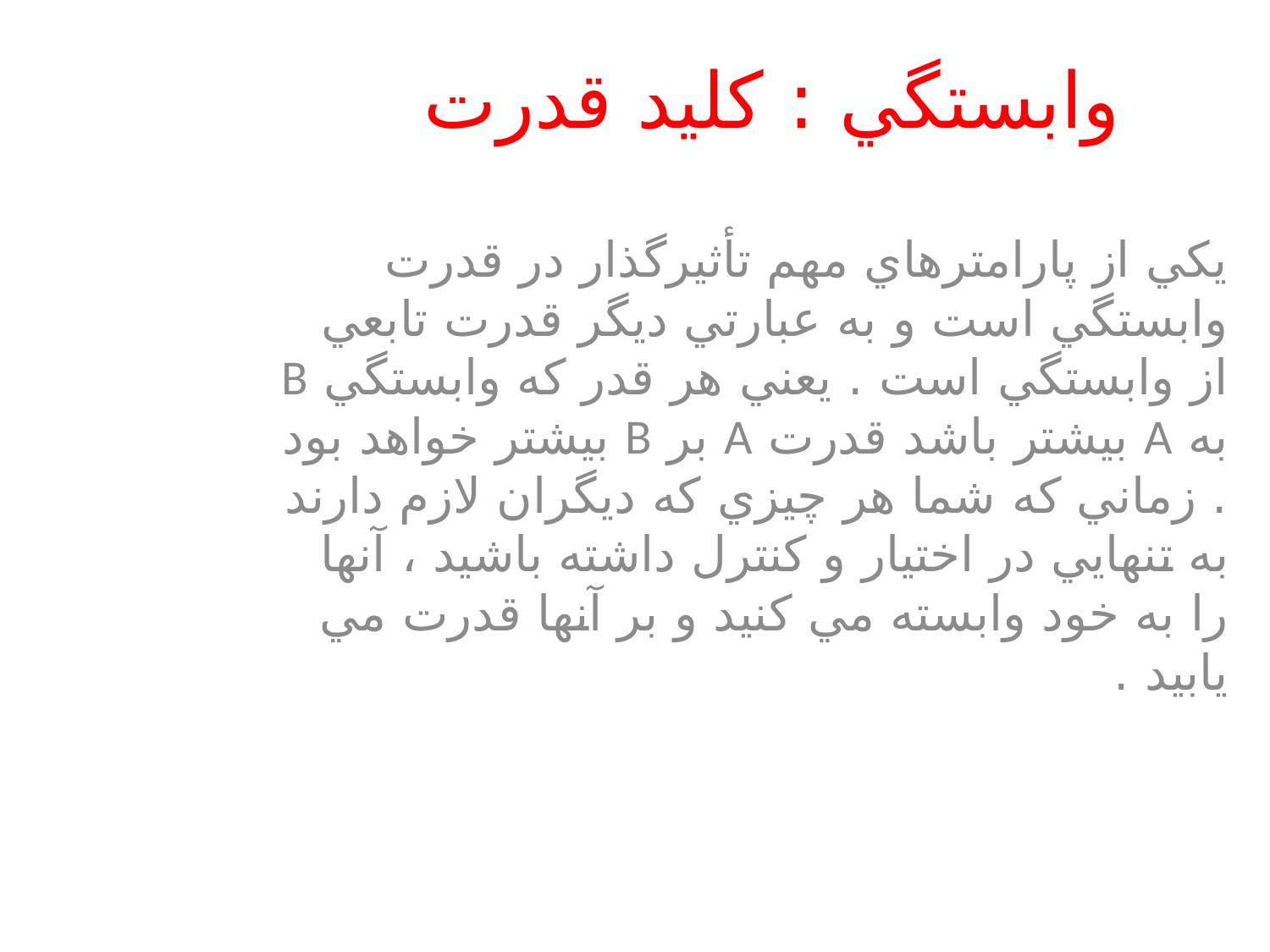

# وابستگي : كليد قدرت
يكي از پارامترهاي مهم تأثيرگذار در قدرت وابستگي است و به عبارتي ديگر قدرت تابعي از وابستگي است . يعني هر قدر كه وابستگي B به A بيشتر باشد قدرت A بر B بيشتر خواهد بود . زماني كه شما هر چيزي كه ديگران لازم دارند به تنهايي در اختيار و كنترل داشته باشيد ، آنها را به خود وابسته مي كنيد و بر آنها قدرت مي يابيد .